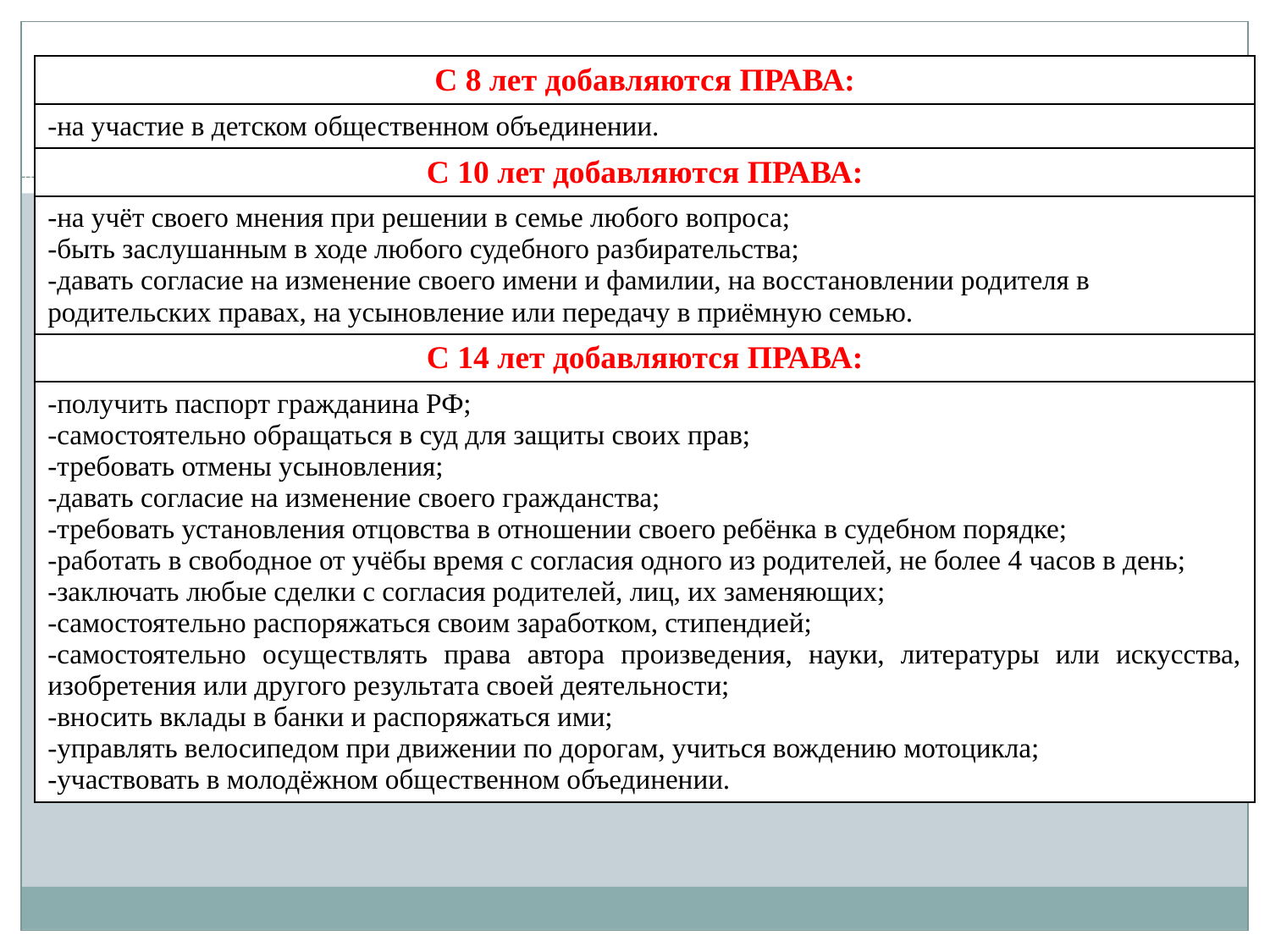

#
| С 8 лет добавляются ПРАВА: |
| --- |
| -на участие в детском общественном объединении. |
| С 10 лет добавляются ПРАВА: |
| -на учёт своего мнения при решении в семье любого вопроса; -быть заслушанным в ходе любого судебного разбирательства; -давать согласие на изменение своего имени и фамилии, на восстановлении родителя в родительских правах, на усыновление или передачу в приёмную семью. |
| С 14 лет добавляются ПРАВА: |
| -получить паспорт гражданина РФ; -самостоятельно обращаться в суд для защиты своих прав; -требовать отмены усыновления; -давать согласие на изменение своего гражданства; -требовать установления отцовства в отношении своего ребёнка в судебном порядке; -работать в свободное от учёбы время с согласия одного из родителей, не более 4 часов в день; -заключать любые сделки с согласия родителей, лиц, их заменяющих; -самостоятельно распоряжаться своим заработком, стипендией; -самостоятельно осуществлять права автора произведения, науки, литературы или искусства, изобретения или другого результата своей деятельности; -вносить вклады в банки и распоряжаться ими; -управлять велосипедом при движении по дорогам, учиться вождению мотоцикла; -участвовать в молодёжном общественном объединении. |